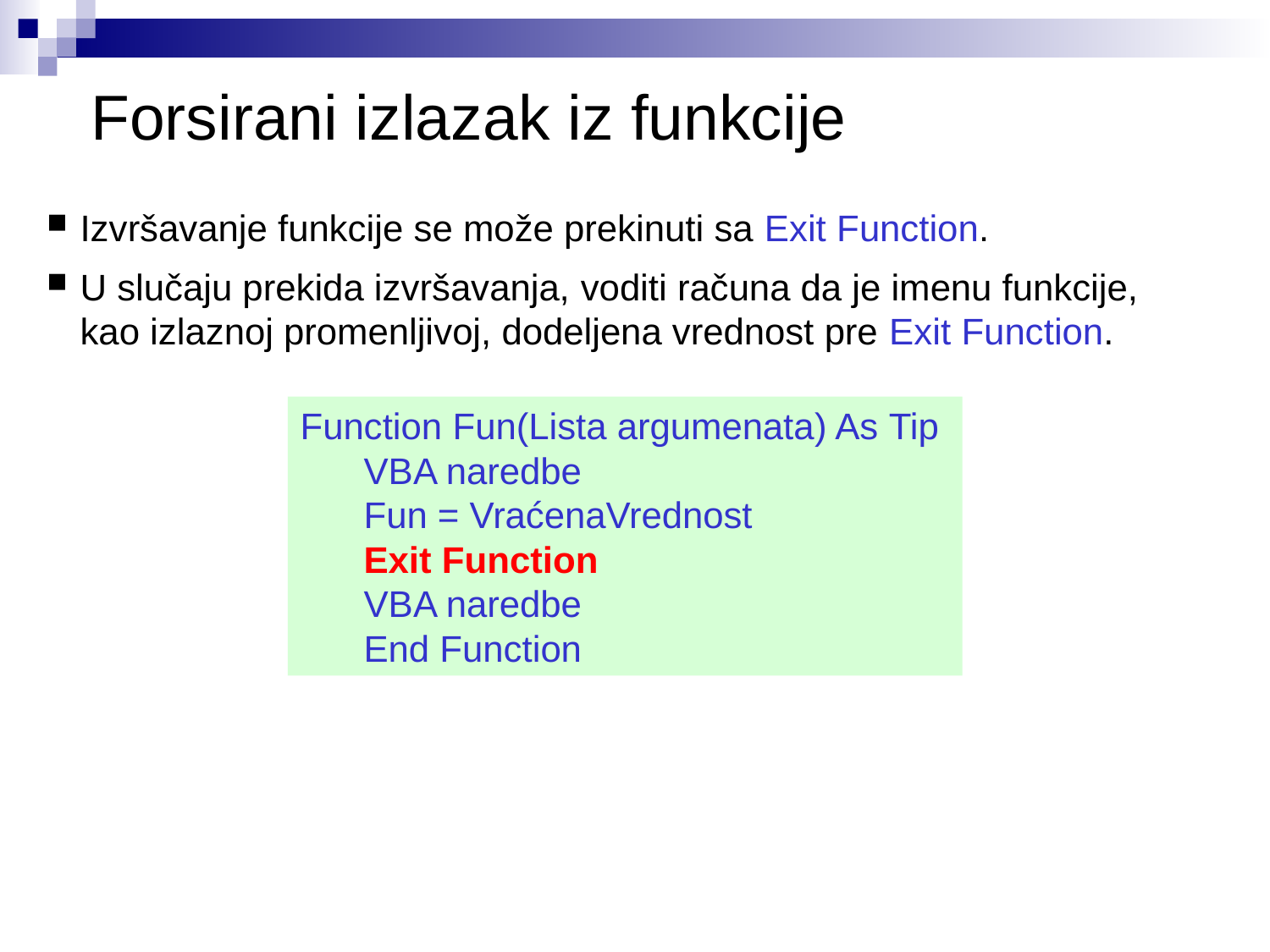

# Forsirani izlazak iz funkcije
Izvršavanje funkcije se može prekinuti sa Exit Function.
U slučaju prekida izvršavanja, voditi računa da je imenu funkcije, kao izlaznoj promenljivoj, dodeljena vrednost pre Exit Function.
Function Fun(Lista argumenata) As Tip
VBA naredbe
Fun = VraćenaVrednost
Exit Function
VBA naredbe
End Function